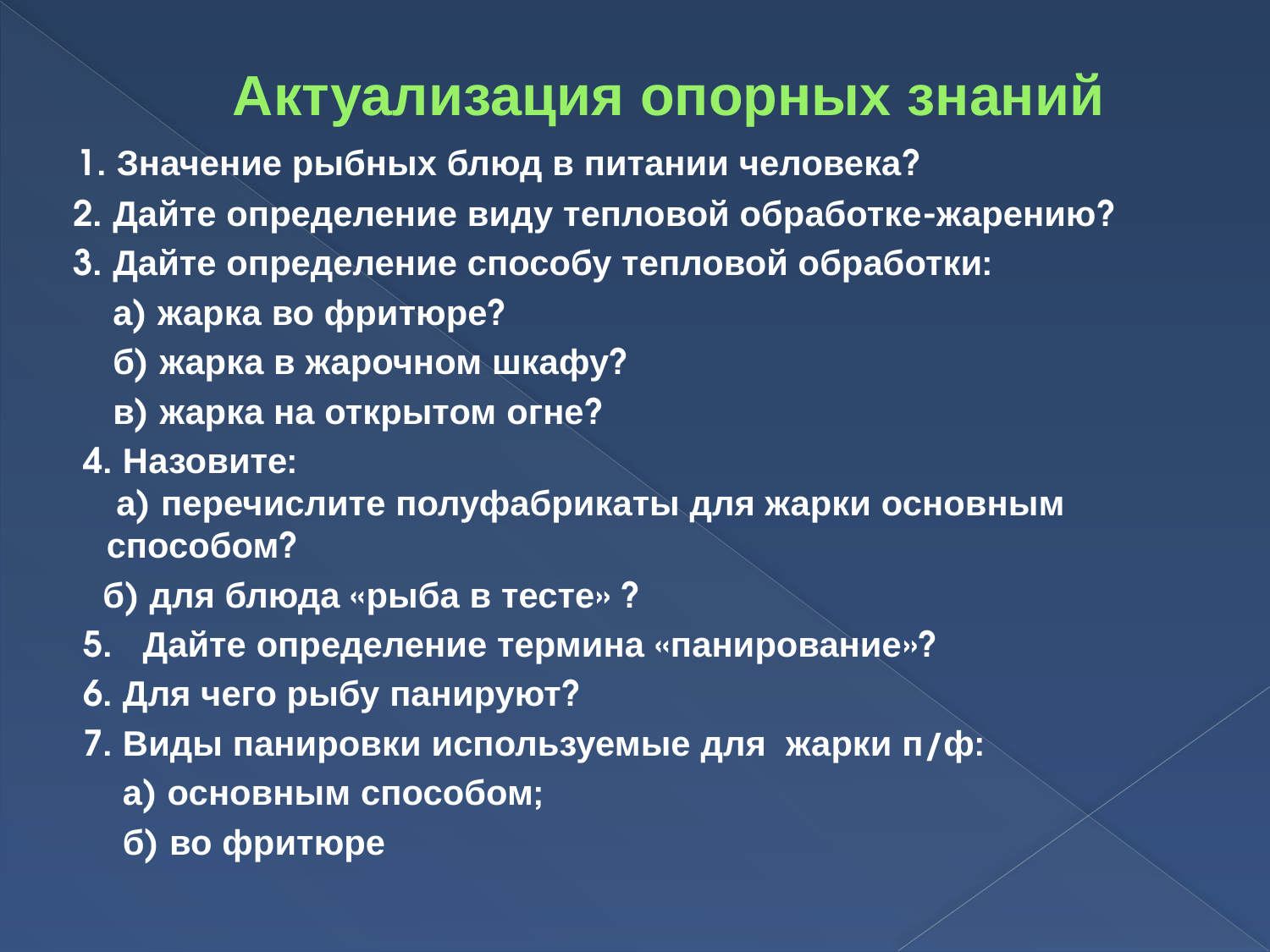

# Актуализация опорных знаний
  1. Значение рыбных блюд в питании человека?
  2. Дайте определение виду тепловой обработке-жарению?
  3. Дайте определение способу тепловой обработки:
      а) жарка во фритюре?
      б) жарка в жарочном шкафу?
      в) жарка на открытом огне?
   4. Назовите:                                                                                               а) перечислите полуфабрикаты для жарки основным способом?
     б) для блюда «рыба в тесте» ?
   5.   Дайте определение термина «панирование»?
   6. Для чего рыбу панируют?
   7. Виды панировки используемые для  жарки п/ф:
       а) основным способом;
       б) во фритюре